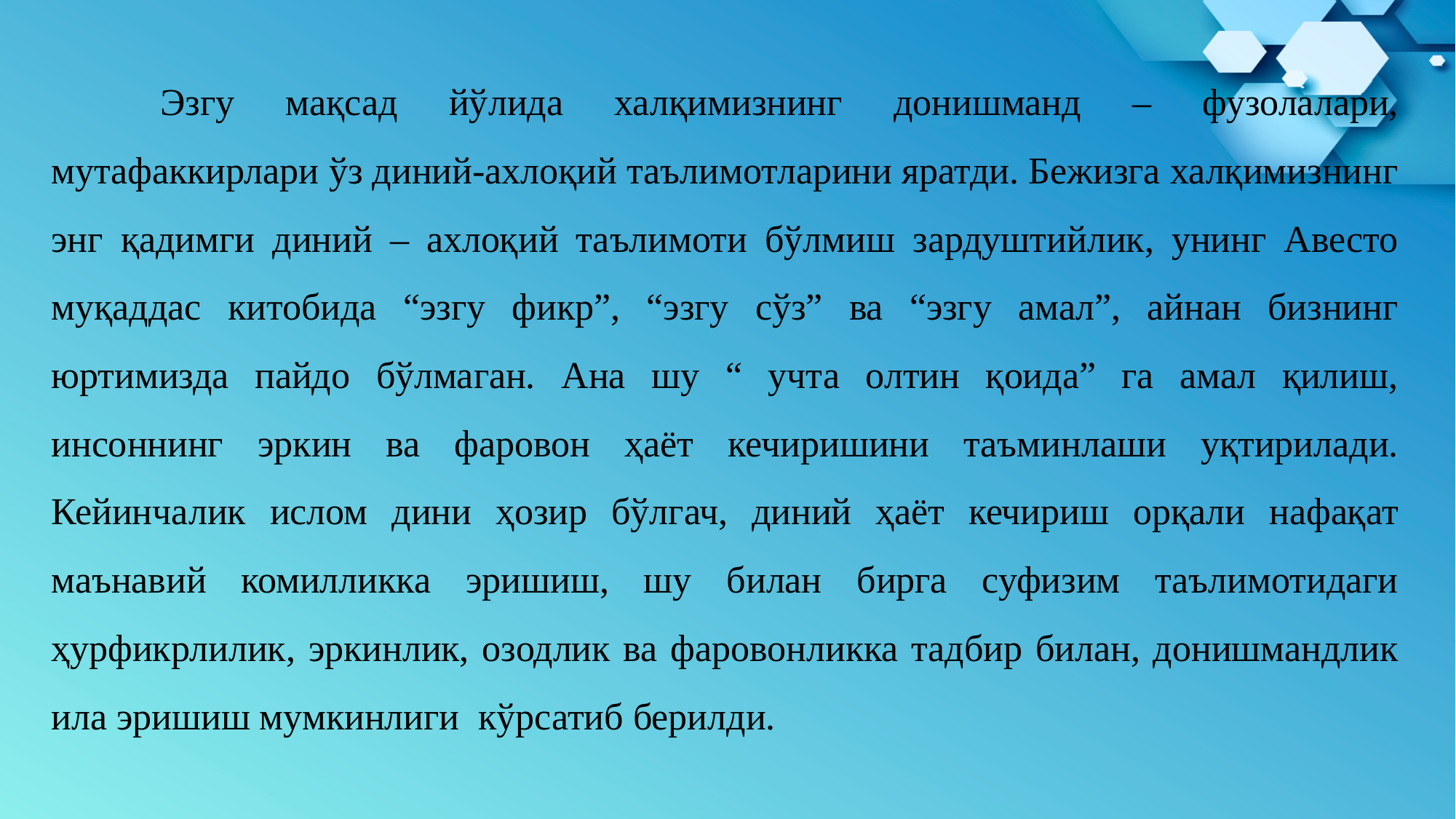

Эзгу мақсад йўлида халқимизнинг донишманд – фузолалари, мутафаккирлари ўз диний-ахлоқий таълимотларини яратди. Бежизга халқимизнинг энг қадимги диний – ахлоқий таълимоти бўлмиш зардуштийлик, унинг Авесто муқаддас китобида “эзгу фикр”, “эзгу сўз” ва “эзгу амал”, айнан бизнинг юртимизда пайдо бўлмаган. Ана шу “ учта олтин қоида” га амал қилиш, инсоннинг эркин ва фаровон ҳаёт кечиришини таъминлаши уқтирилади. Кейинчалик ислом дини ҳозир бўлгач, диний ҳаёт кечириш орқали нафақат маънавий комилликка эришиш, шу билан бирга суфизим таълимотидаги ҳурфикрлилик, эркинлик, озодлик ва фаровонликка тадбир билан, донишмандлик ила эришиш мумкинлиги  кўрсатиб берилди.